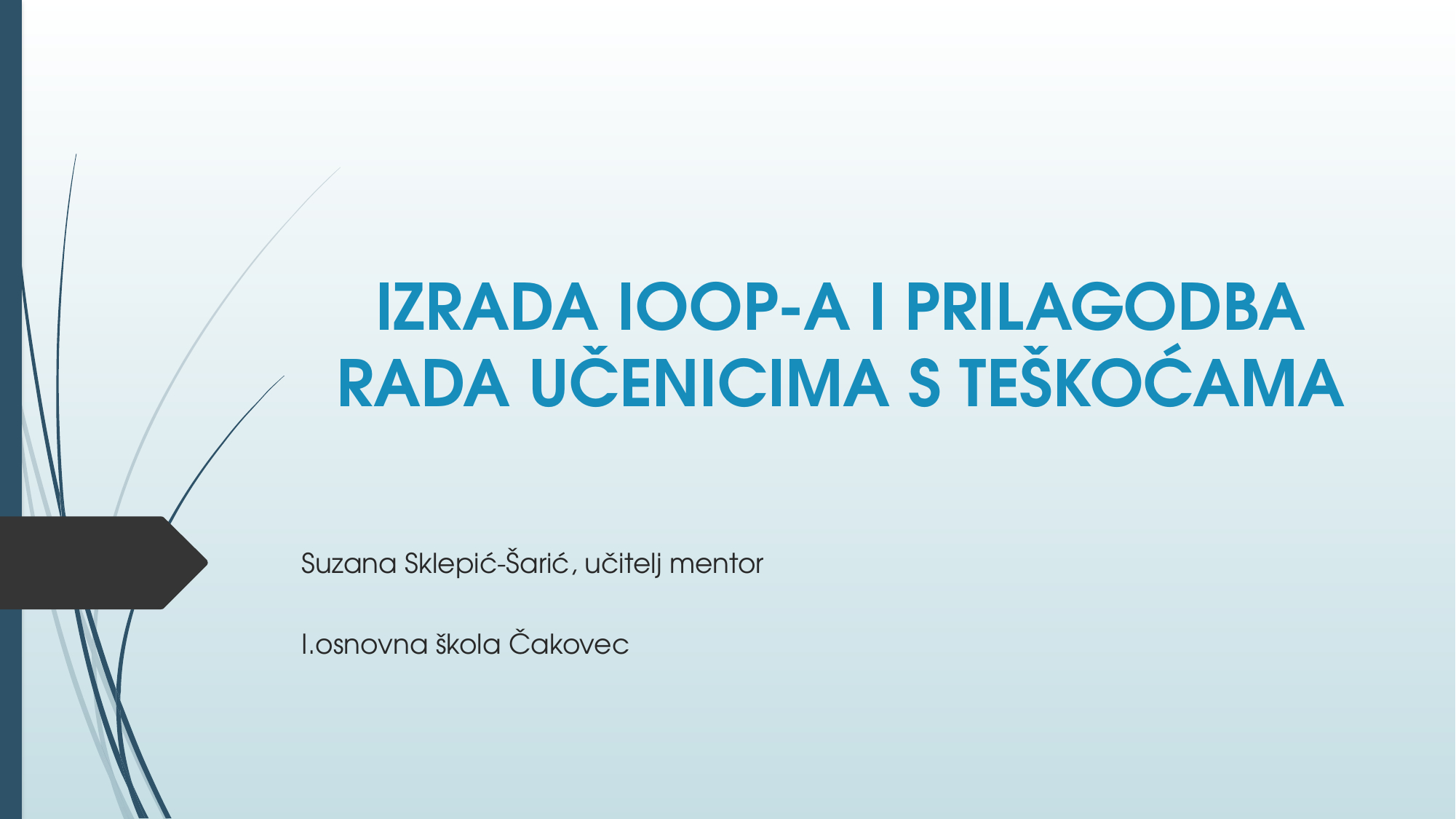

# IZRADA IOOP-A I PRILAGODBA RADA UČENICIMA S TEŠKOĆAMA
	Suzana Sklepić-Šarić, učitelj mentor
	I.osnovna škola Čakovec